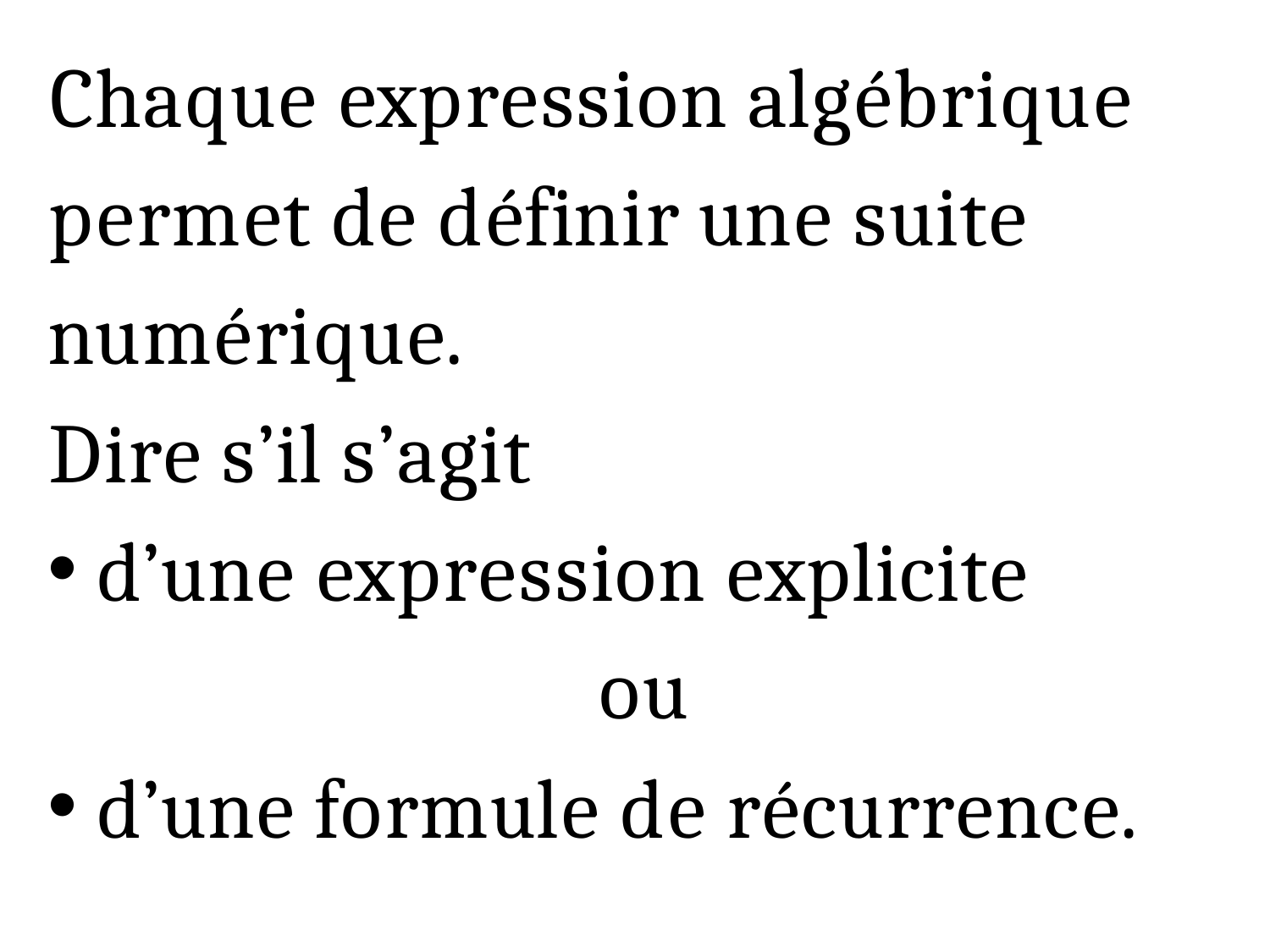

Chaque expression algébrique
permet de définir une suite
numérique.
Dire s’il s’agit
d’une expression explicite
ou
d’une formule de récurrence.